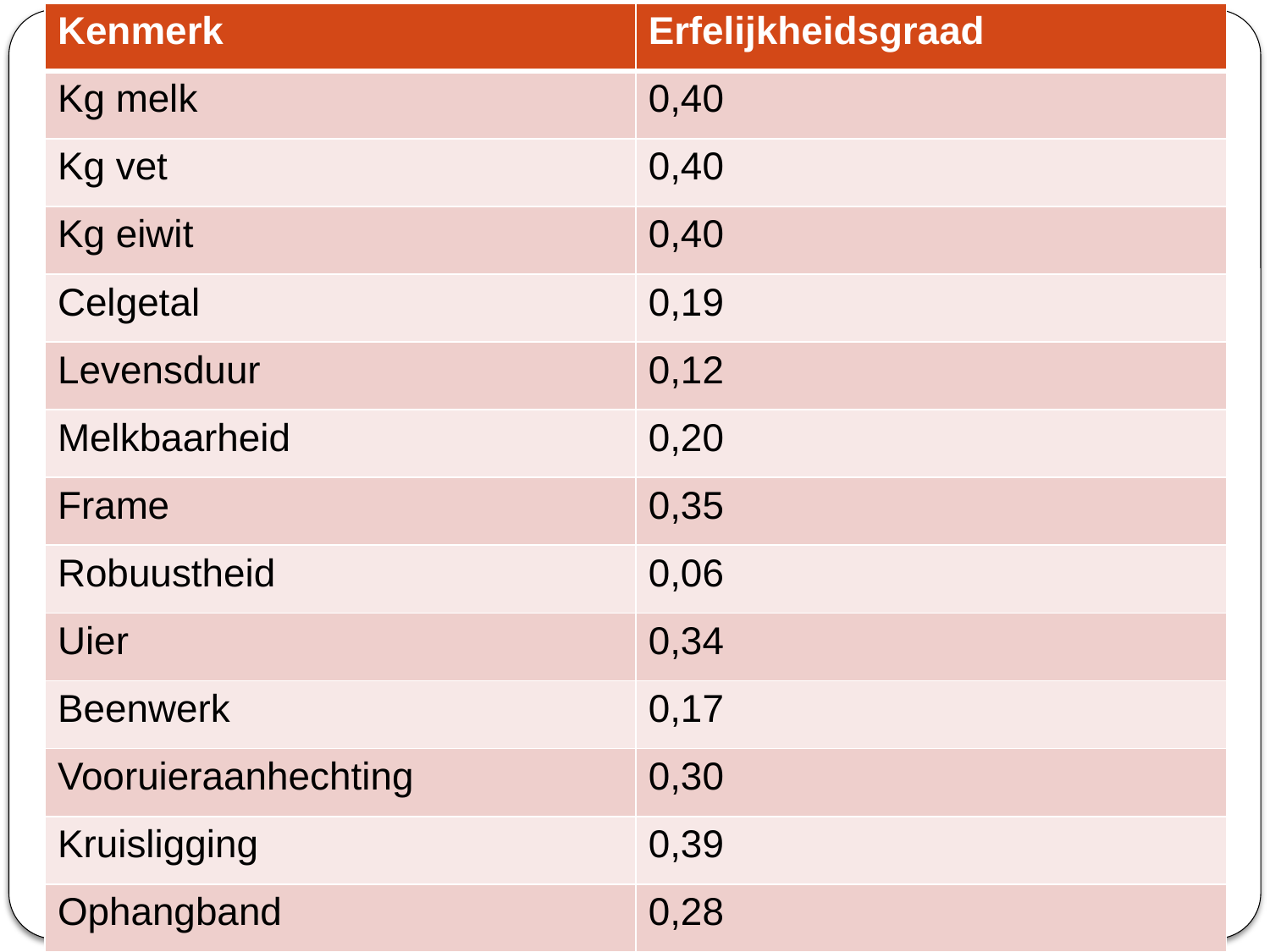

| Kenmerk | Erfelijkheidsgraad |
| --- | --- |
| Kg melk | 0,40 |
| Kg vet | 0,40 |
| Kg eiwit | 0,40 |
| Celgetal | 0,19 |
| Levensduur | 0,12 |
| Melkbaarheid | 0,20 |
| Frame | 0,35 |
| Robuustheid | 0,06 |
| Uier | 0,34 |
| Beenwerk | 0,17 |
| Vooruieraanhechting | 0,30 |
| Kruisligging | 0,39 |
| Ophangband | 0,28 |